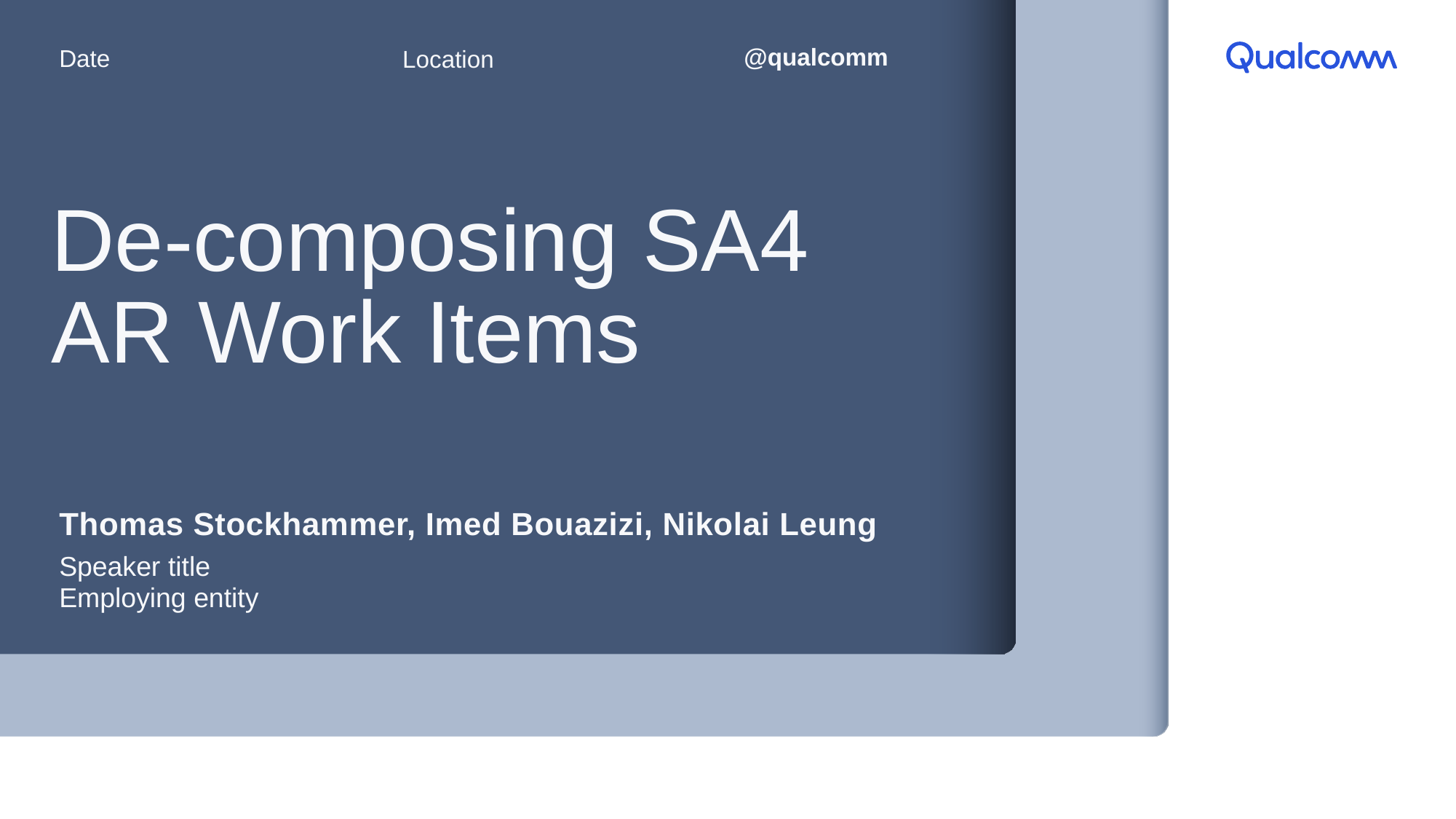

@qualcomm
Date
Location
# De-composing SA4 AR Work Items
Thomas Stockhammer, Imed Bouazizi, Nikolai Leung
Speaker title
Employing entity